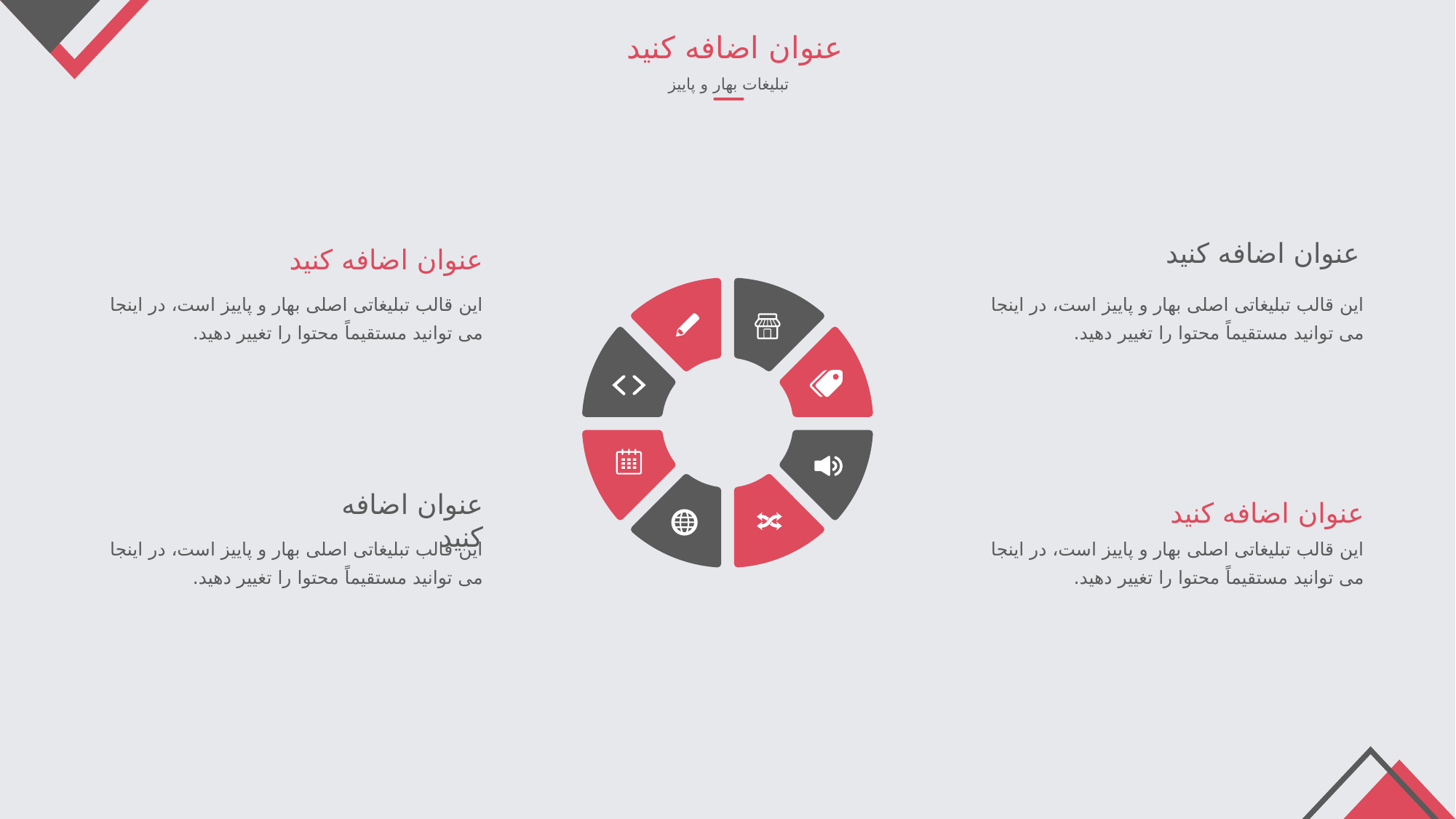

عنوان اضافه کنید
تبلیغات بهار و پاییز
عنوان اضافه کنید
عنوان اضافه کنید

این قالب تبلیغاتی اصلی بهار و پاییز است، در اینجا می توانید مستقیماً محتوا را تغییر دهید.
این قالب تبلیغاتی اصلی بهار و پاییز است، در اینجا می توانید مستقیماً محتوا را تغییر دهید.

عنوان اضافه کنید
عنوان اضافه کنید

این قالب تبلیغاتی اصلی بهار و پاییز است، در اینجا می توانید مستقیماً محتوا را تغییر دهید.
این قالب تبلیغاتی اصلی بهار و پاییز است، در اینجا می توانید مستقیماً محتوا را تغییر دهید.